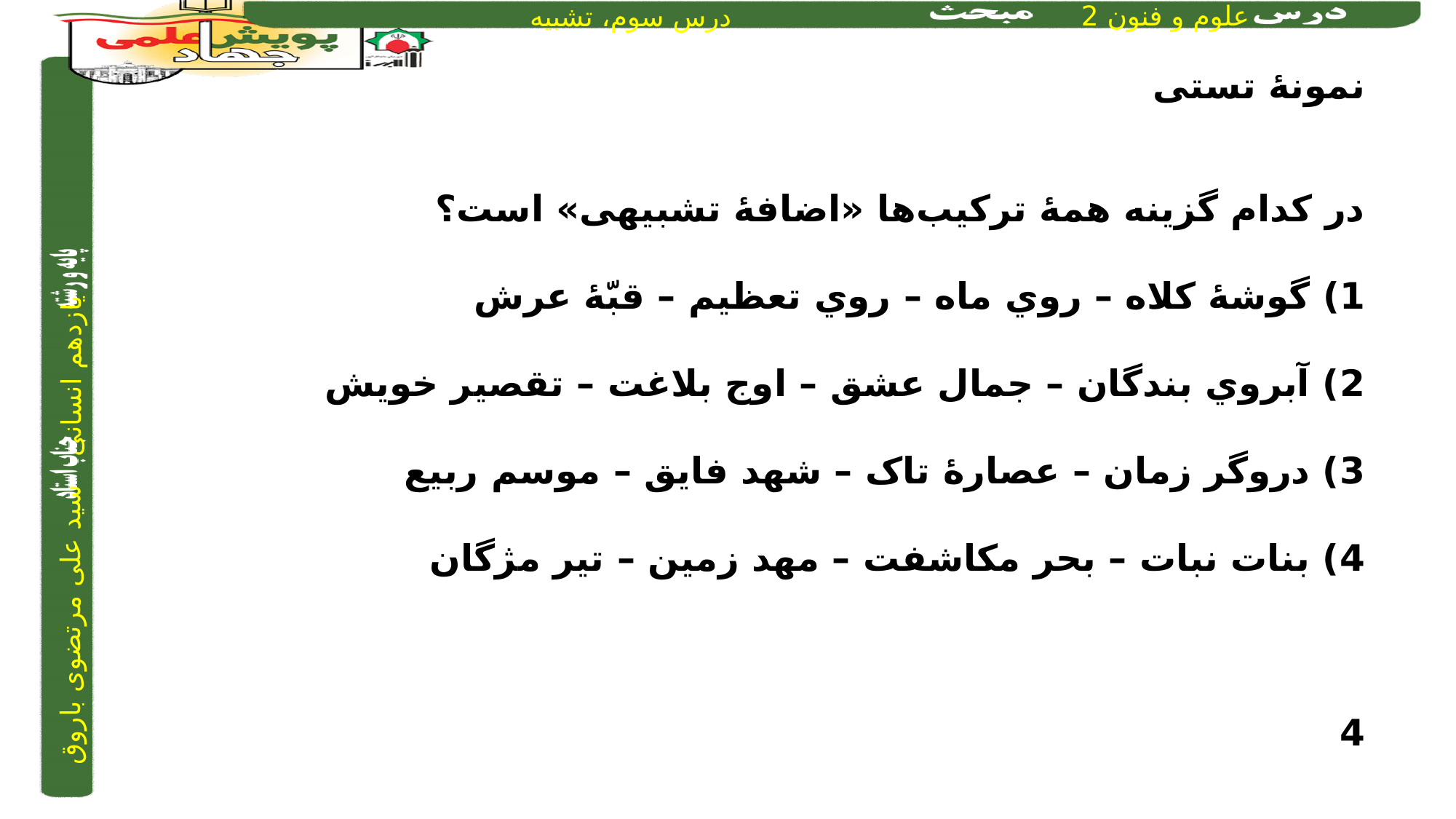

نمونۀ تستی
در کدام گزینه همۀ ترکیب‌ها «اضافۀ تشبیهی» است؟
1) گوشۀ کلاه – روي ماه – روي تعظيم – قبّۀ عرش
2) آبروي بندگان – جمال عشق – اوج بلاغت – تقصير خويش
3) دروگر زمان – عصارۀ تاک – شهد فايق – موسم ربيع
4) بنات نبات – بحر مکاشفت – مهد زمين – تير مژگان

4